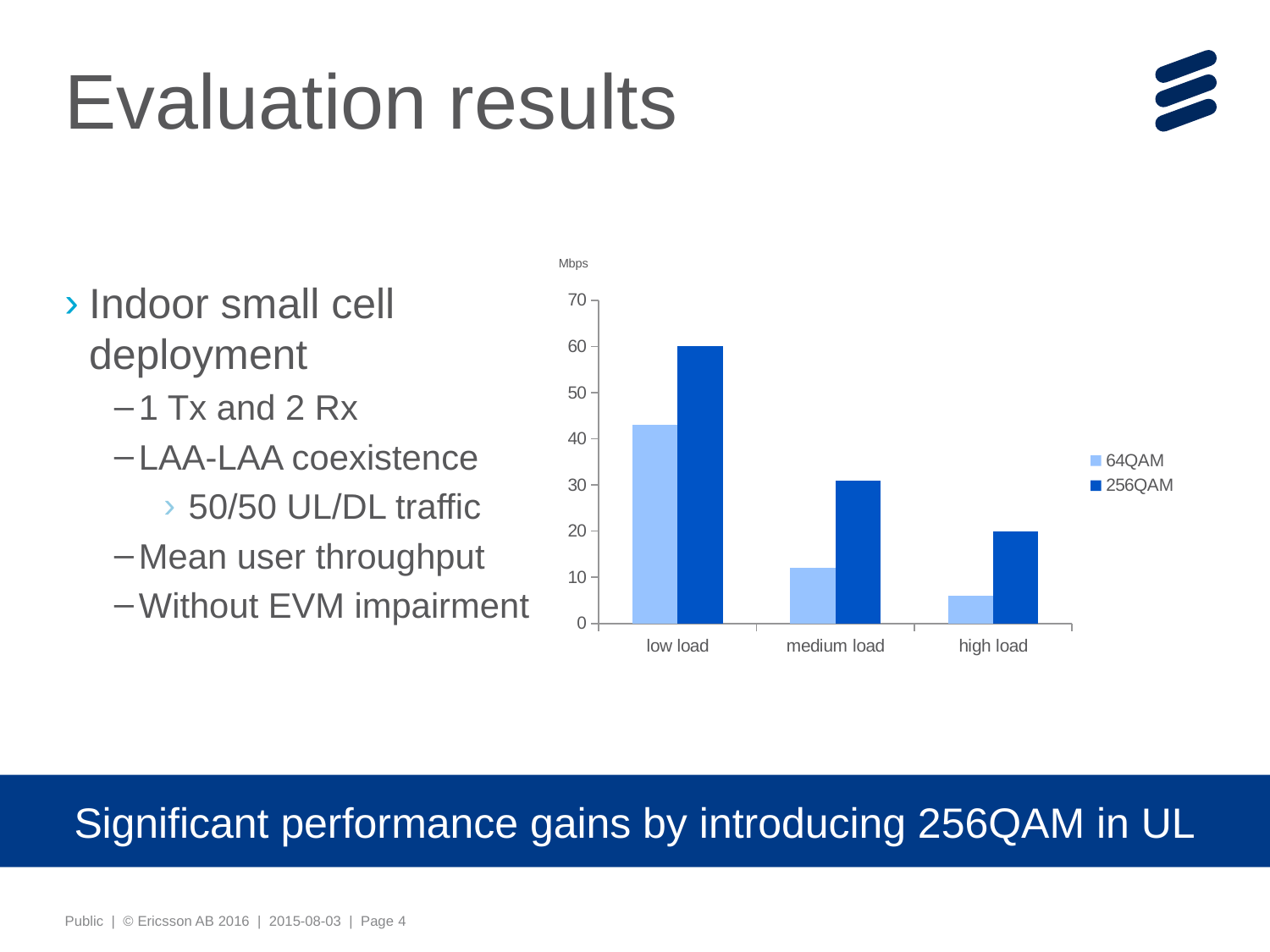

# Evaluation results
Mbps
Indoor small cell deployment
1 Tx and 2 Rx
LAA-LAA coexistence
50/50 UL/DL traffic
Mean user throughput
Without EVM impairment

### Chart

| Category | 64QAM | 256QAM |
|---|---|---|
| low load | 43.0 | 60.0 |
| medium load | 12.0 | 31.0 |
| high load | 6.0 | 20.0 |
Significant performance gains by introducing 256QAM in UL